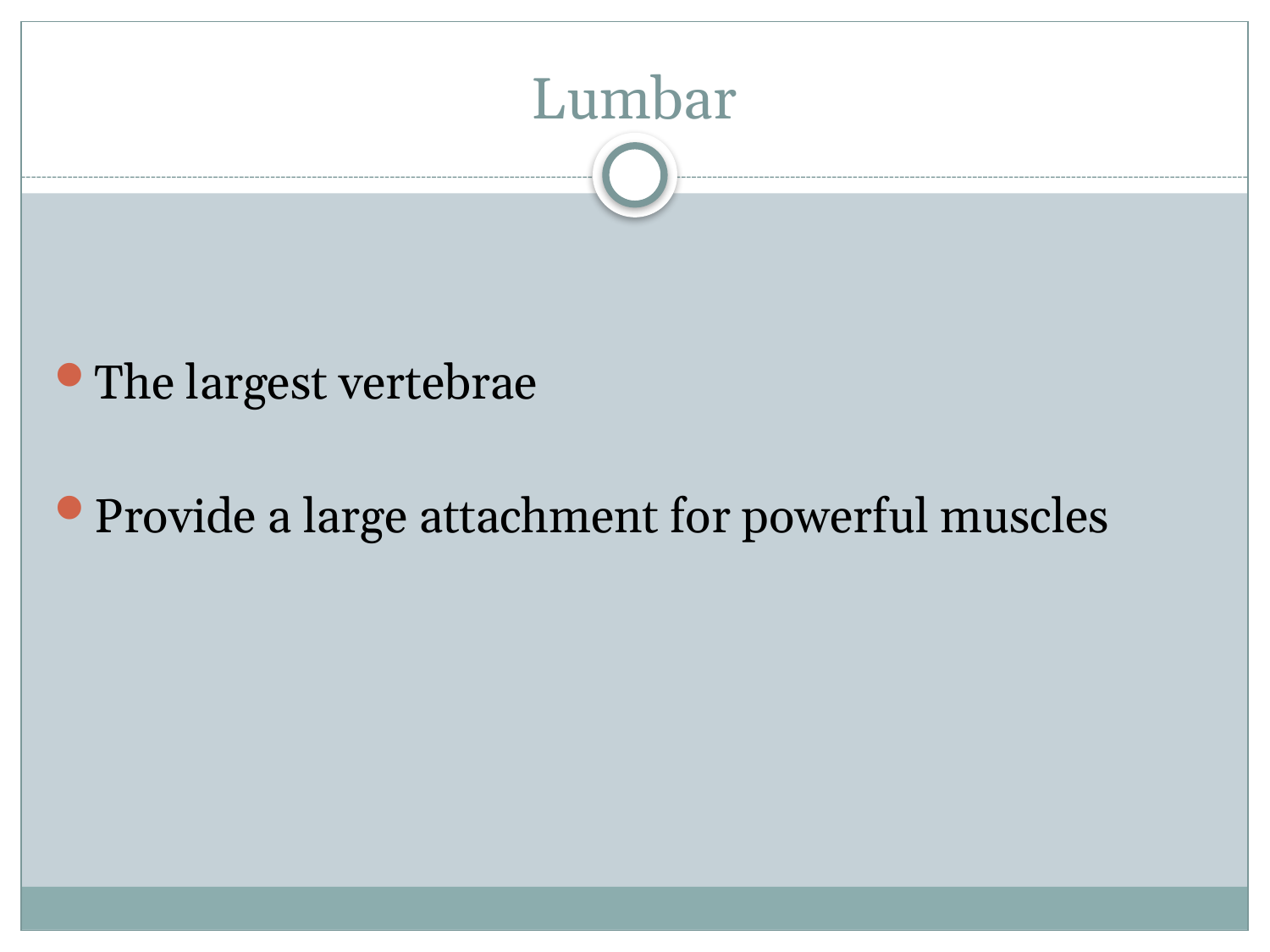

# Lumbar

The largest vertebrae

Provide a large attachment for powerful muscles